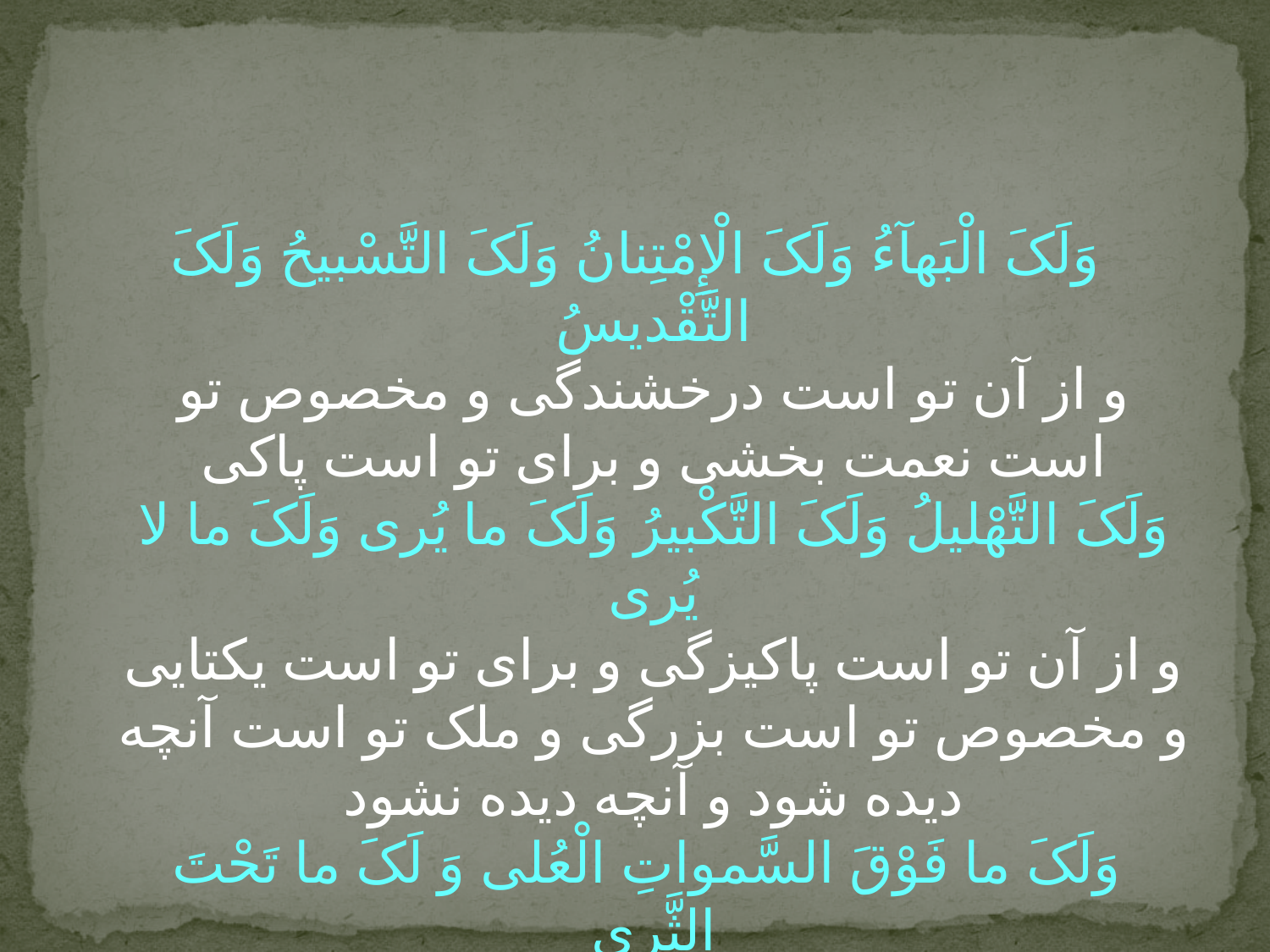

#
وَلَکَ الْبَهآءُ وَلَکَ الْإِمْتِنانُ وَلَکَ التَّسْبیحُ وَلَکَ التَّقْدیسُ
و از آن تو است درخشندگى ‏و مخصوص تو است نعمت بخشى و براى تو است پاکى
وَلَکَ التَّهْلیلُ وَلَکَ‏ التَّکْبیرُ وَلَکَ ما یُرى‏ وَلَکَ ما لا یُرى
و از آن تو است پاکیزگى و براى تو است یکتایى و مخصوص تو است‏ بزرگى و ملک تو است آنچه دیده شود و آنچه دیده نشود
‏ وَلَکَ ما فَوْقَ السَّمواتِ الْعُلى‏ وَ لَکَ ما تَحْتَ الثَّرى
و از تو است آنچه بالاى آسمانهاى بلند است‏ و از تو است آنچه زیر زمین است